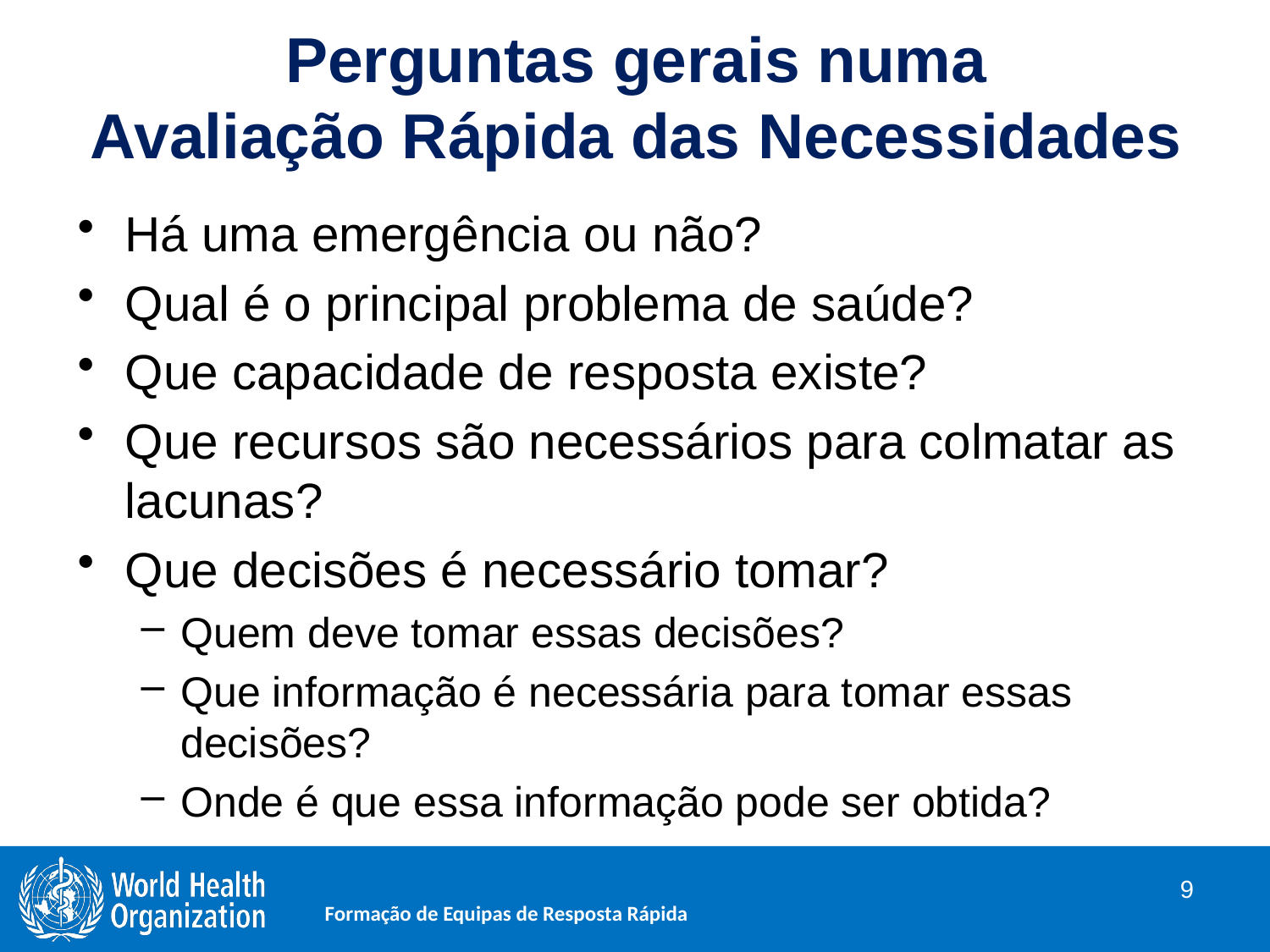

# Perguntas gerais numa Avaliação Rápida das Necessidades
Há uma emergência ou não?
Qual é o principal problema de saúde?
Que capacidade de resposta existe?
Que recursos são necessários para colmatar as lacunas?
Que decisões é necessário tomar?
Quem deve tomar essas decisões?
Que informação é necessária para tomar essas decisões?
Onde é que essa informação pode ser obtida?
9